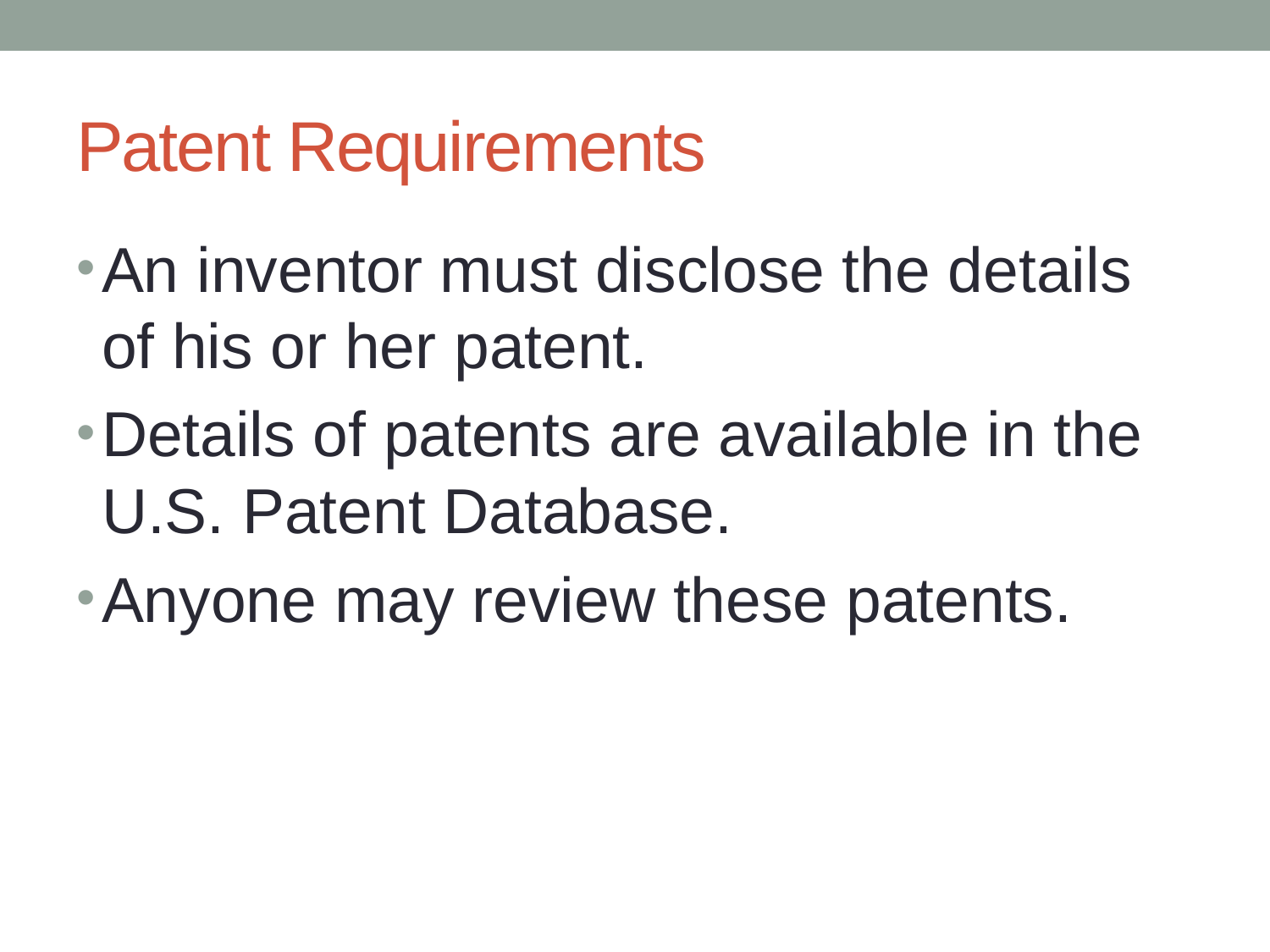

# Patent Requirements
An inventor must disclose the details of his or her patent.
Details of patents are available in the U.S. Patent Database.
Anyone may review these patents.